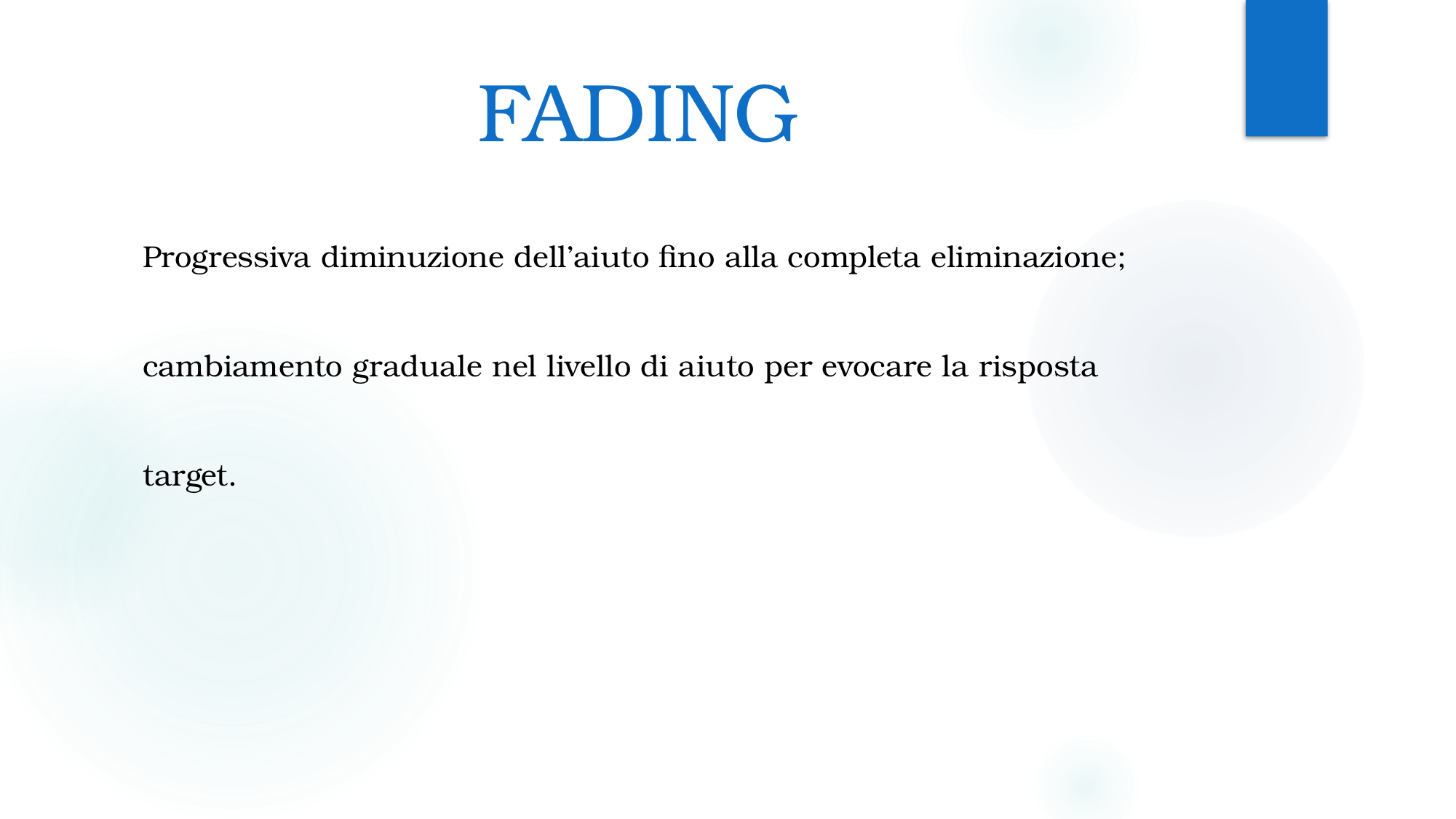

# FADING
Progressiva diminuzione dell’aiuto fino alla completa eliminazione; cambiamento graduale nel livello di aiuto per evocare la risposta target.